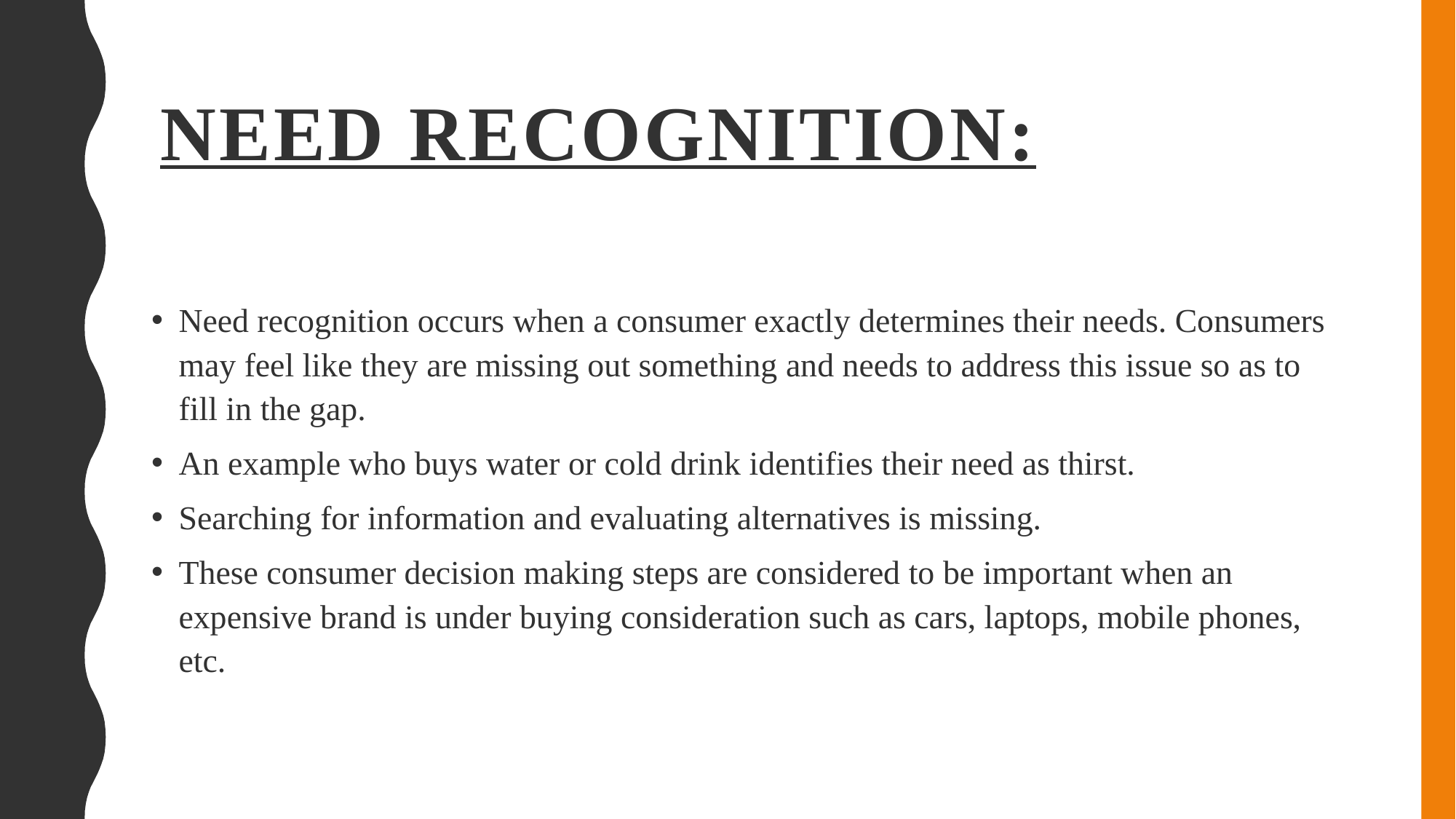

# Need recognition:

Need recognition occurs when a consumer exactly determines their needs. Consumers may feel like they are missing out something and needs to address this issue so as to fill in the gap.
An example who buys water or cold drink identifies their need as thirst.
Searching for information and evaluating alternatives is missing.
These consumer decision making steps are considered to be important when an expensive brand is under buying consideration such as cars, laptops, mobile phones, etc.